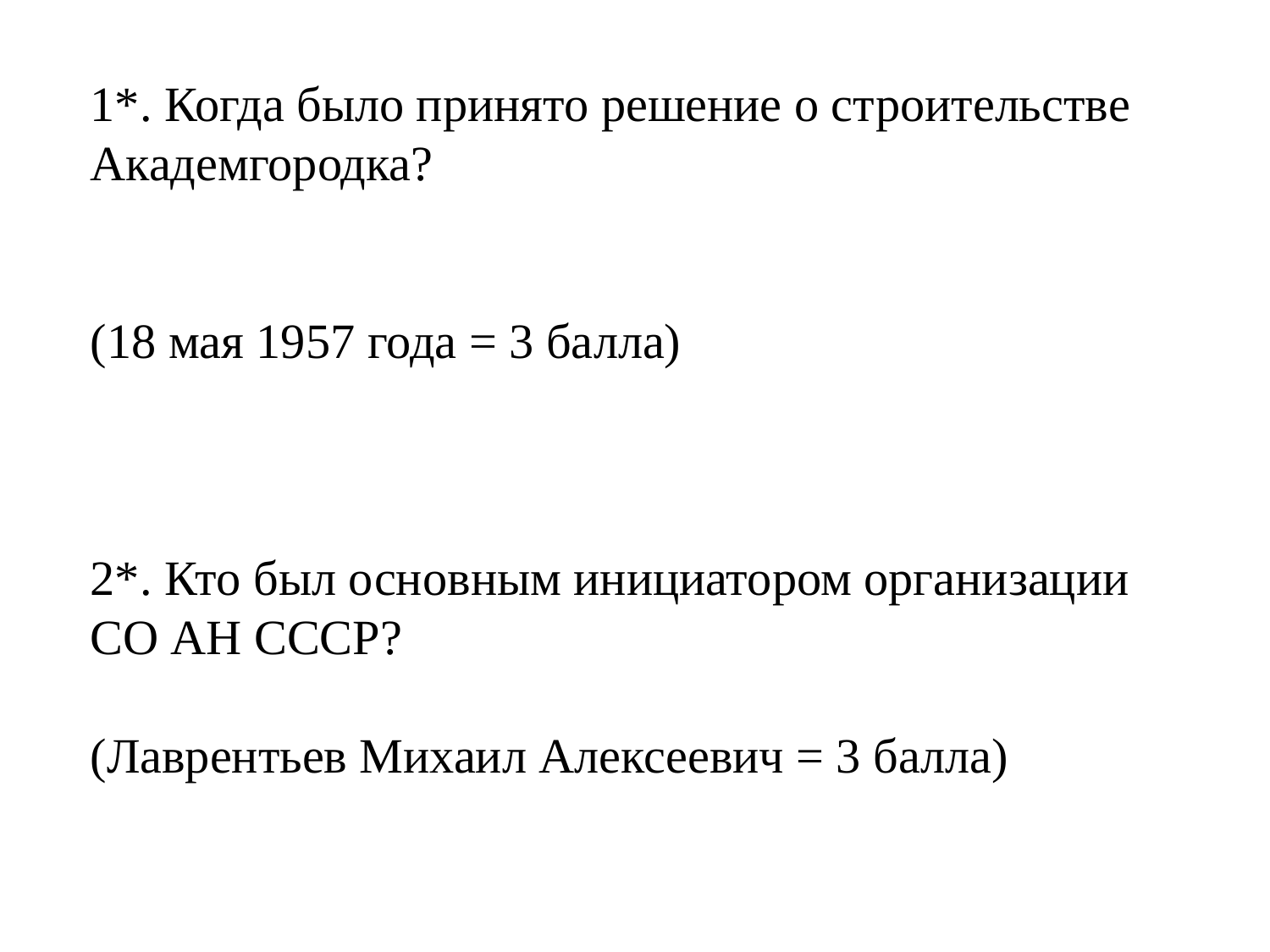

1*. Когда было принято решение о строительстве Академгородка?

(18 мая 1957 года = 3 балла)

2*. Кто был основным инициатором организации СО АН СССР?

(Лаврентьев Михаил Алексеевич = 3 балла)